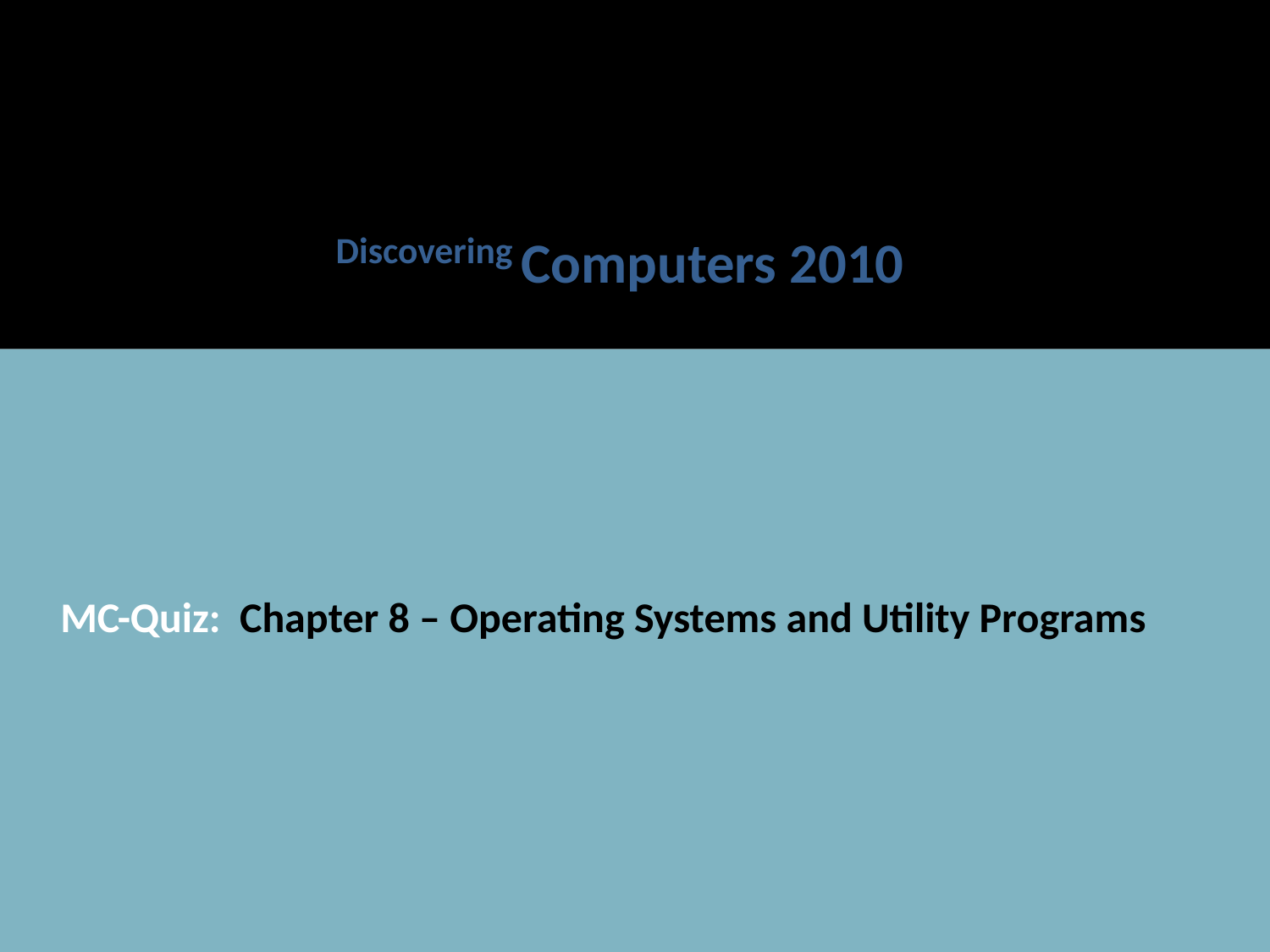

Discovering Computers 2010

     MC-Quiz:  Chapter 8 – Operating Systems and Utility Programs